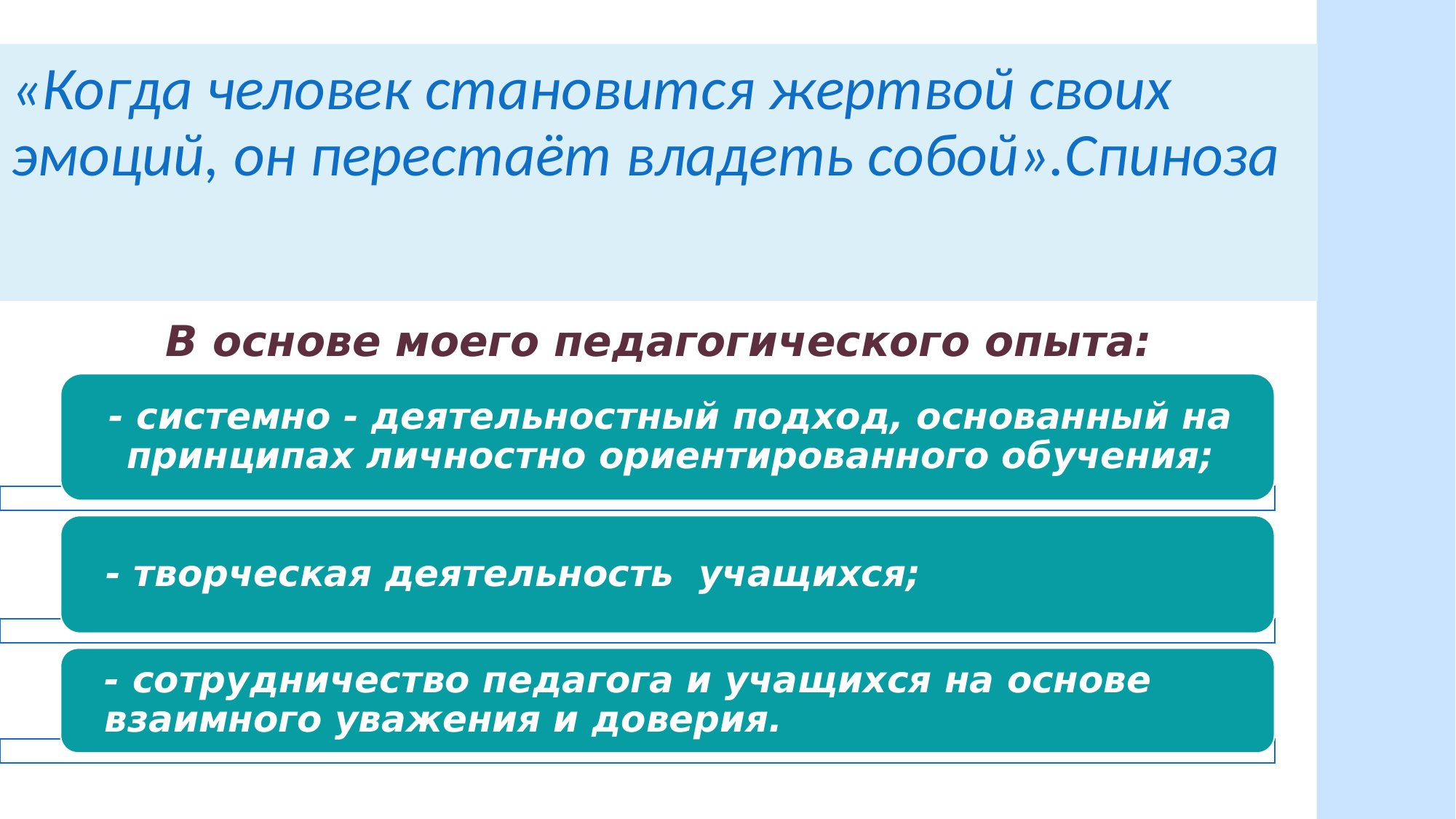

# «Когда человек становится жертвой своих эмоций, он перестаёт владеть собой».Спиноза
В основе моего педагогического опыта:

- системно - деятельностный подход, основанный на  принципах личностно ориентированного обучения;

- творческая деятельность  учащихся;

- сотрудничество педагога и учащихся на основе взаимного уважения и доверия.